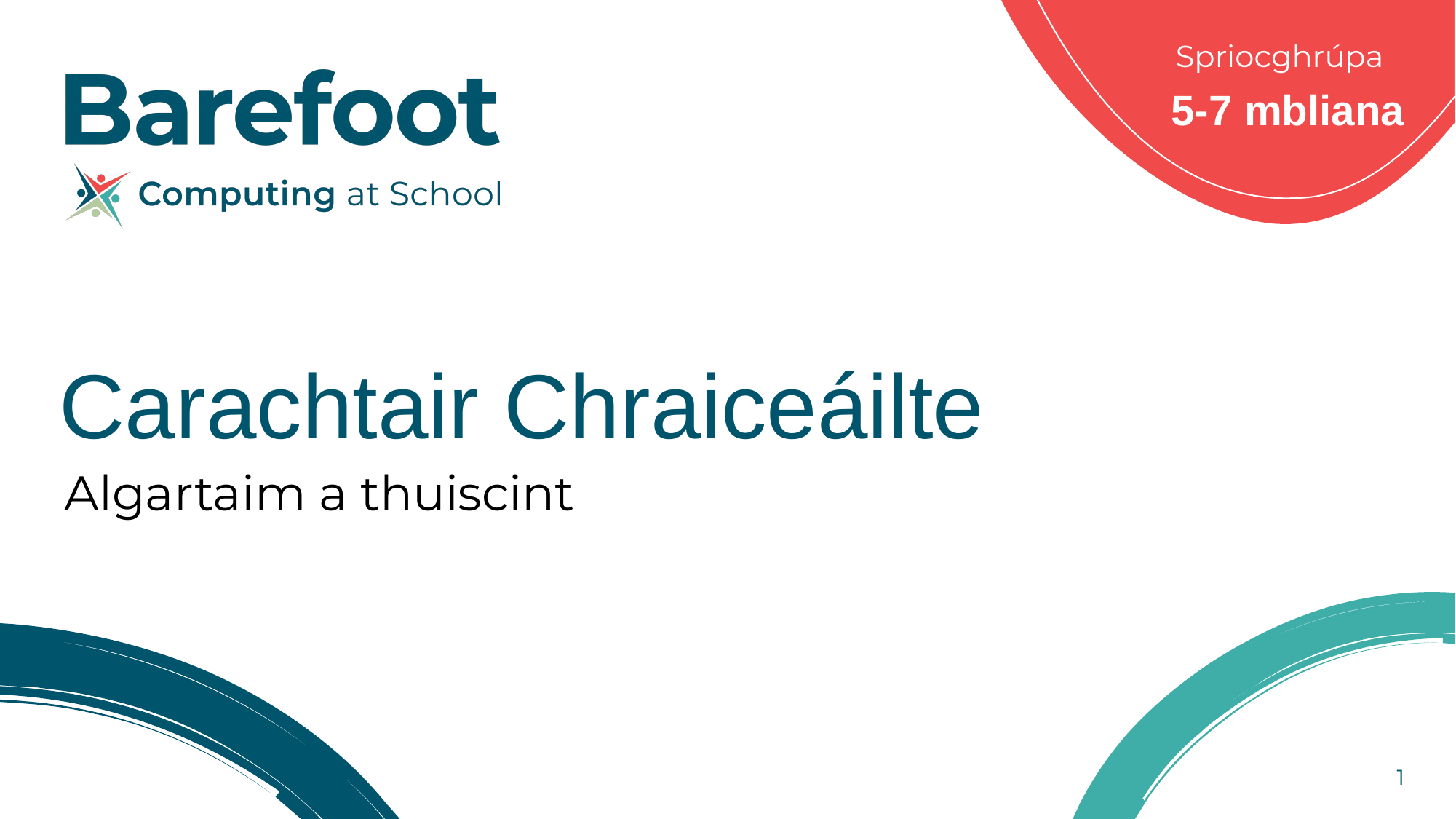

5-7 mbliana
Carachtair Chraiceáilte
Algartaim a thuiscint
1